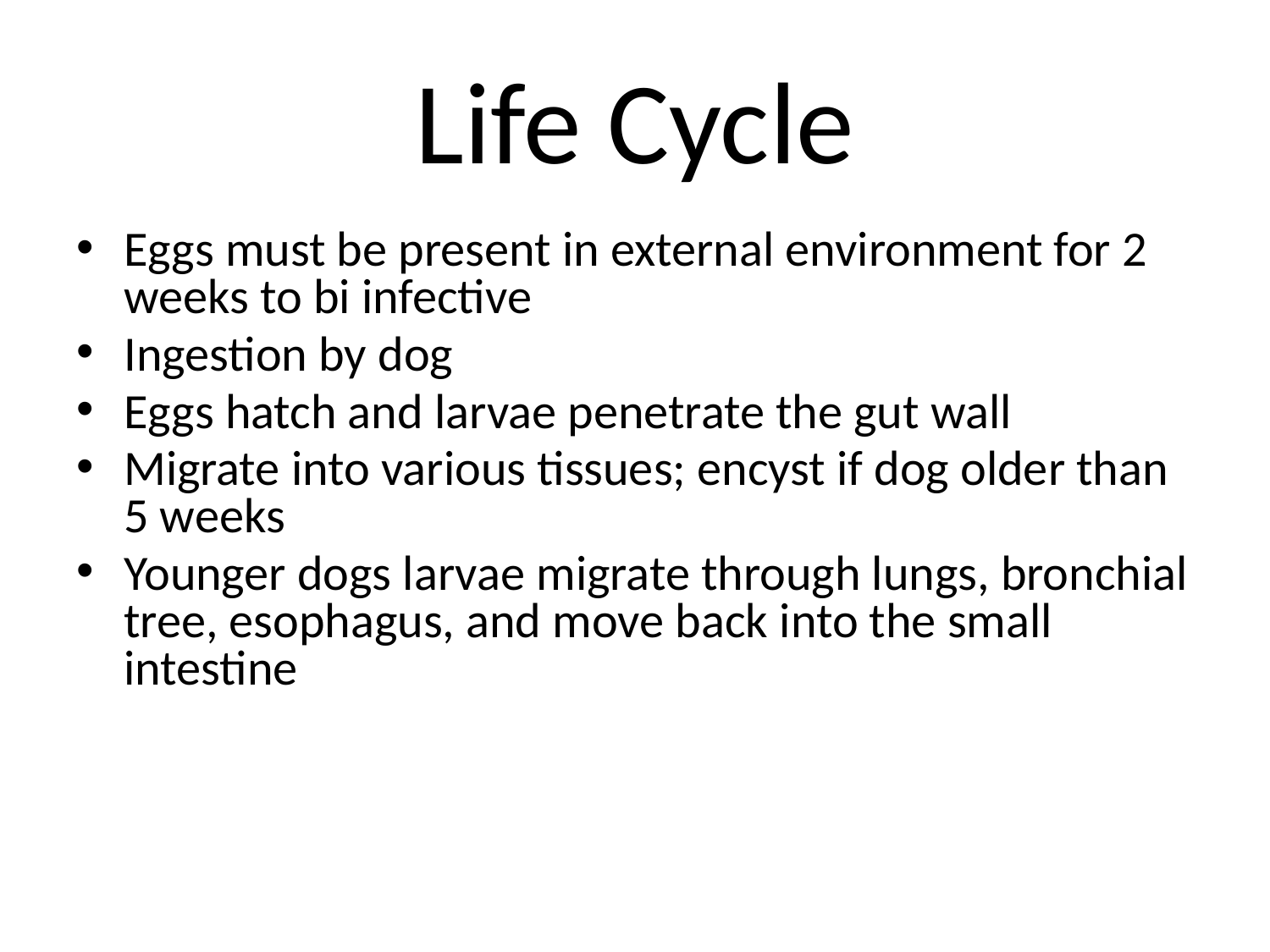

# Life Cycle
Eggs must be present in external environment for 2 weeks to bi infective
Ingestion by dog
Eggs hatch and larvae penetrate the gut wall
Migrate into various tissues; encyst if dog older than 5 weeks
Younger dogs larvae migrate through lungs, bronchial tree, esophagus, and move back into the small intestine